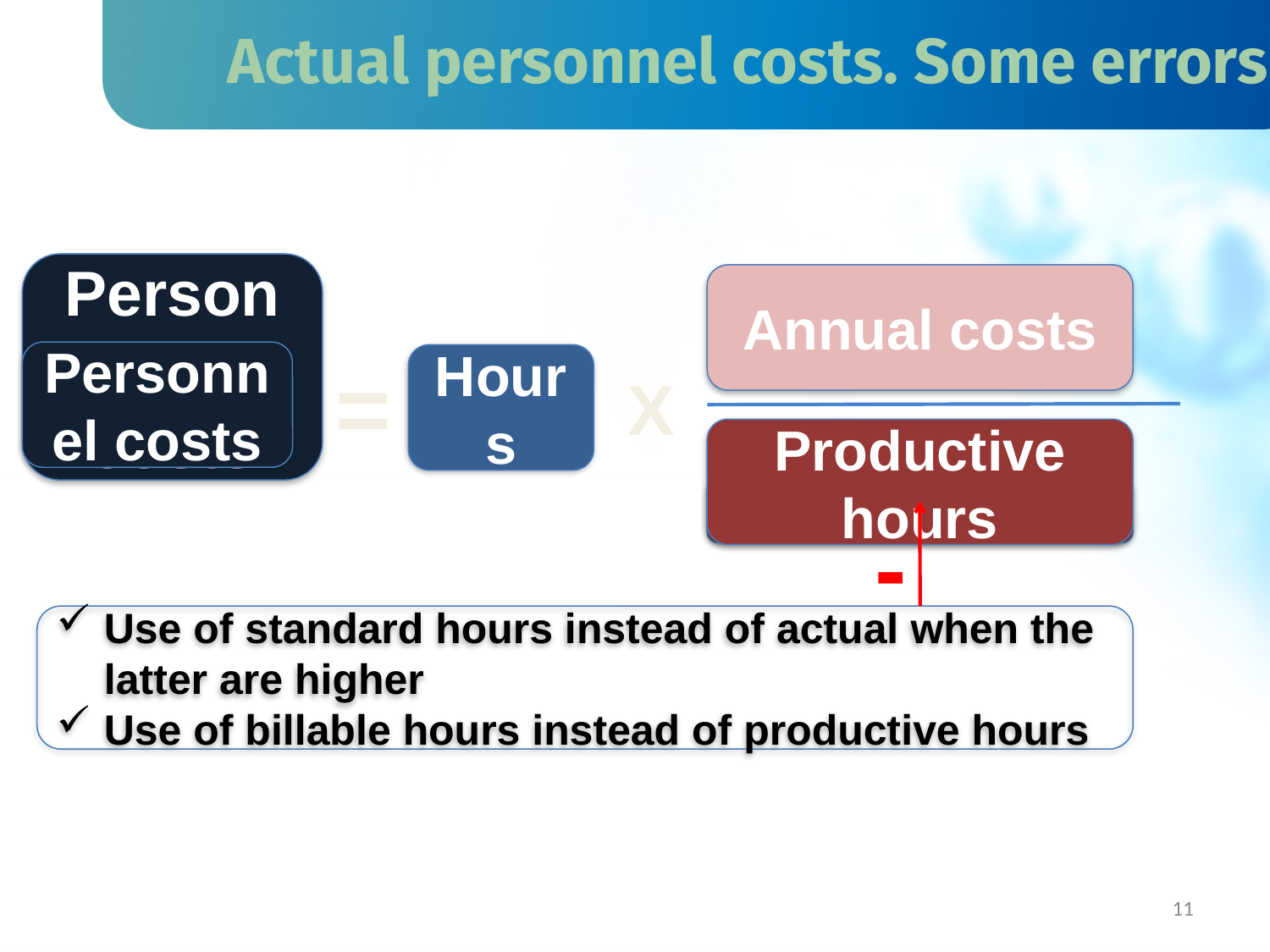

# Actual personnel costs. Some errors
Personnel costs
Annual costs
Personnel costs
=
Hours
X
Productive hours
Productive hours
-
Use of standard hours instead of actual when the latter are higher
Use of billable hours instead of productive hours
11